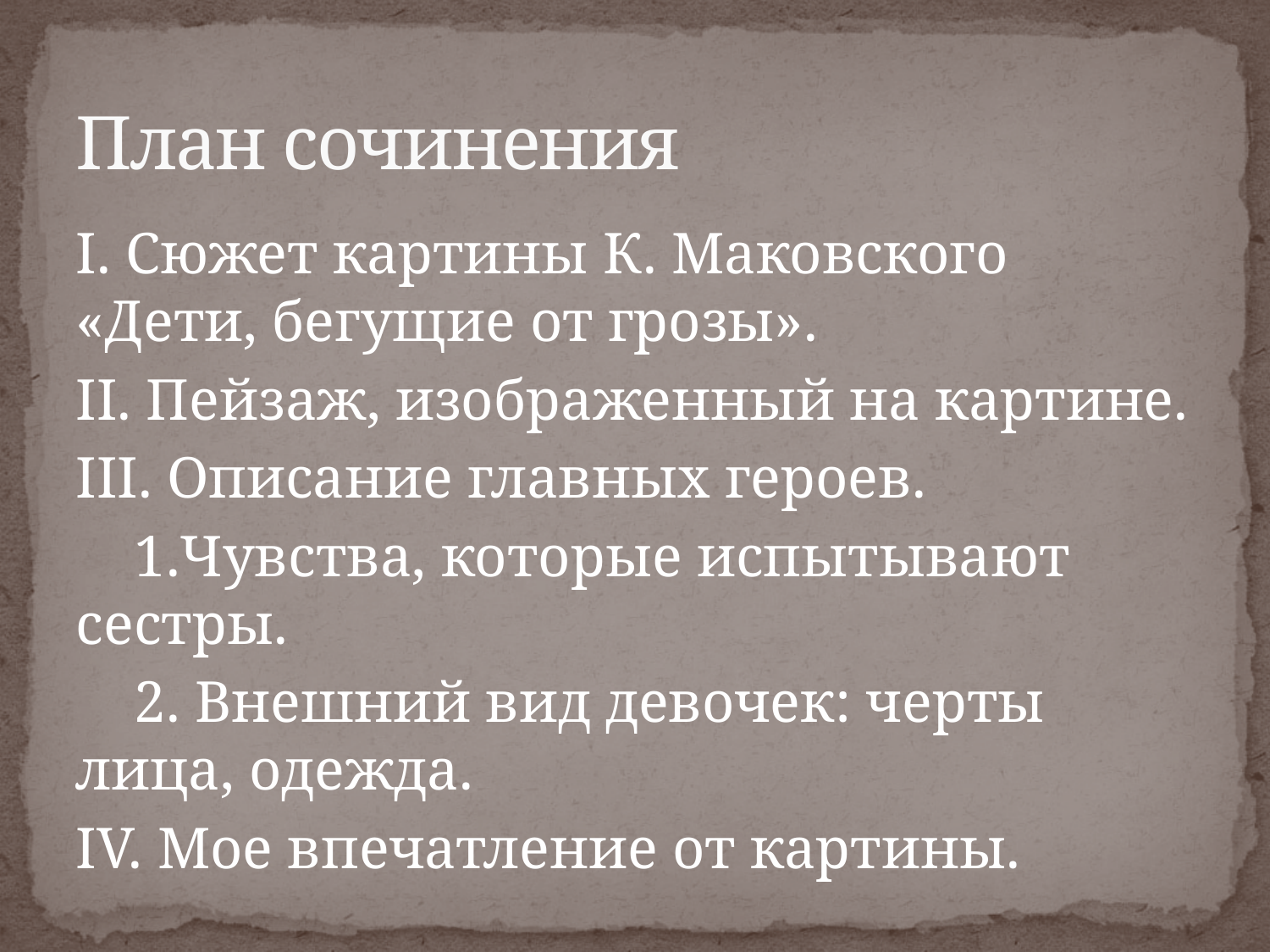

# План сочинения
I. Сюжет картины К. Маковского «Дети, бегущие от грозы».
II. Пейзаж, изображенный на картине.
III. Описание главных героев.
    1.Чувства, которые испытывают сестры.
    2. Внешний вид девочек: черты лица, одежда.
IV. Мое впечатление от картины.